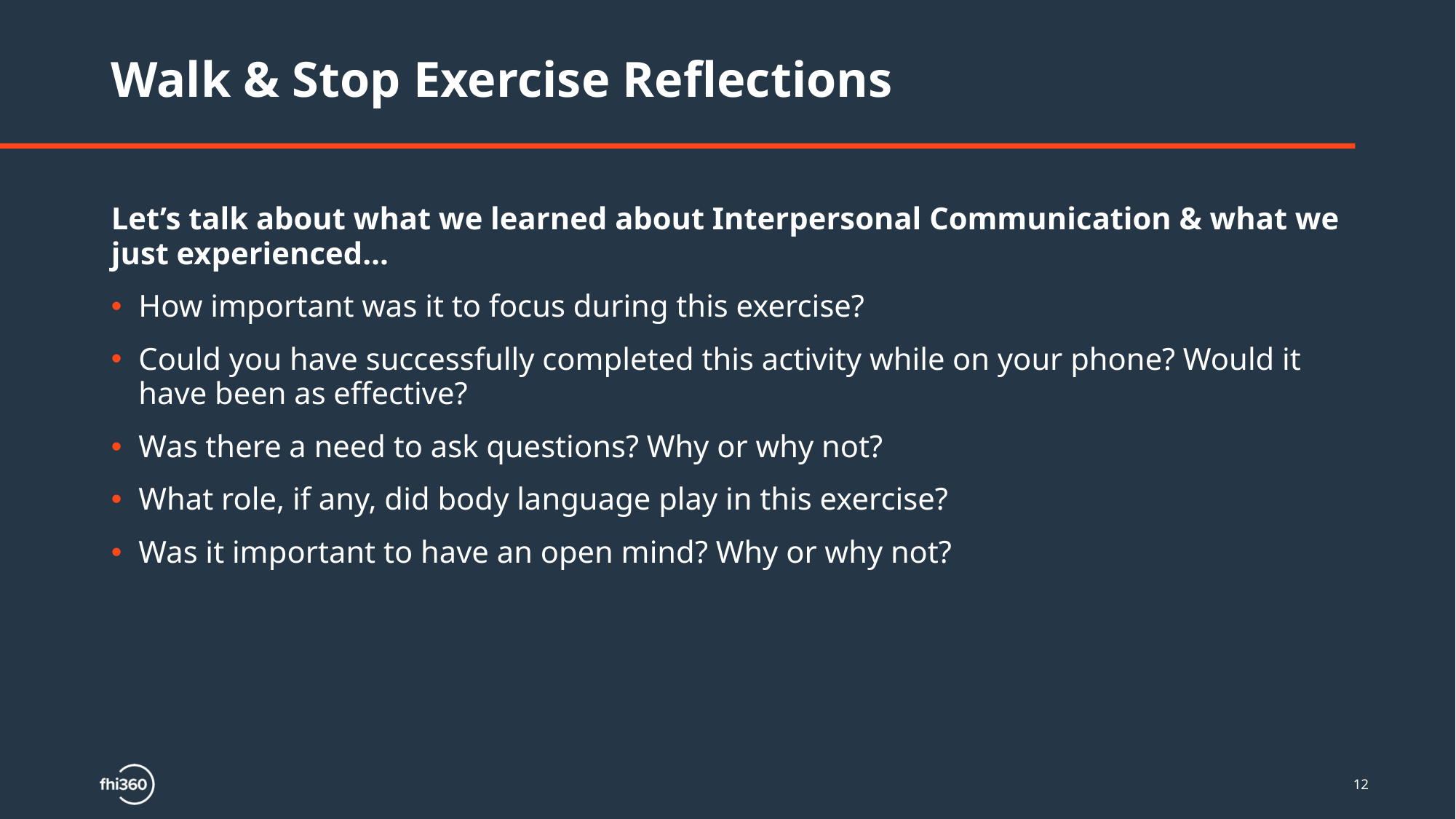

# Walk & Stop Exercise Reflections
Let’s talk about what we learned about Interpersonal Communication & what we just experienced…
How important was it to focus during this exercise?
Could you have successfully completed this activity while on your phone? Would it have been as effective?
Was there a need to ask questions? Why or why not?
What role, if any, did body language play in this exercise?
Was it important to have an open mind? Why or why not?